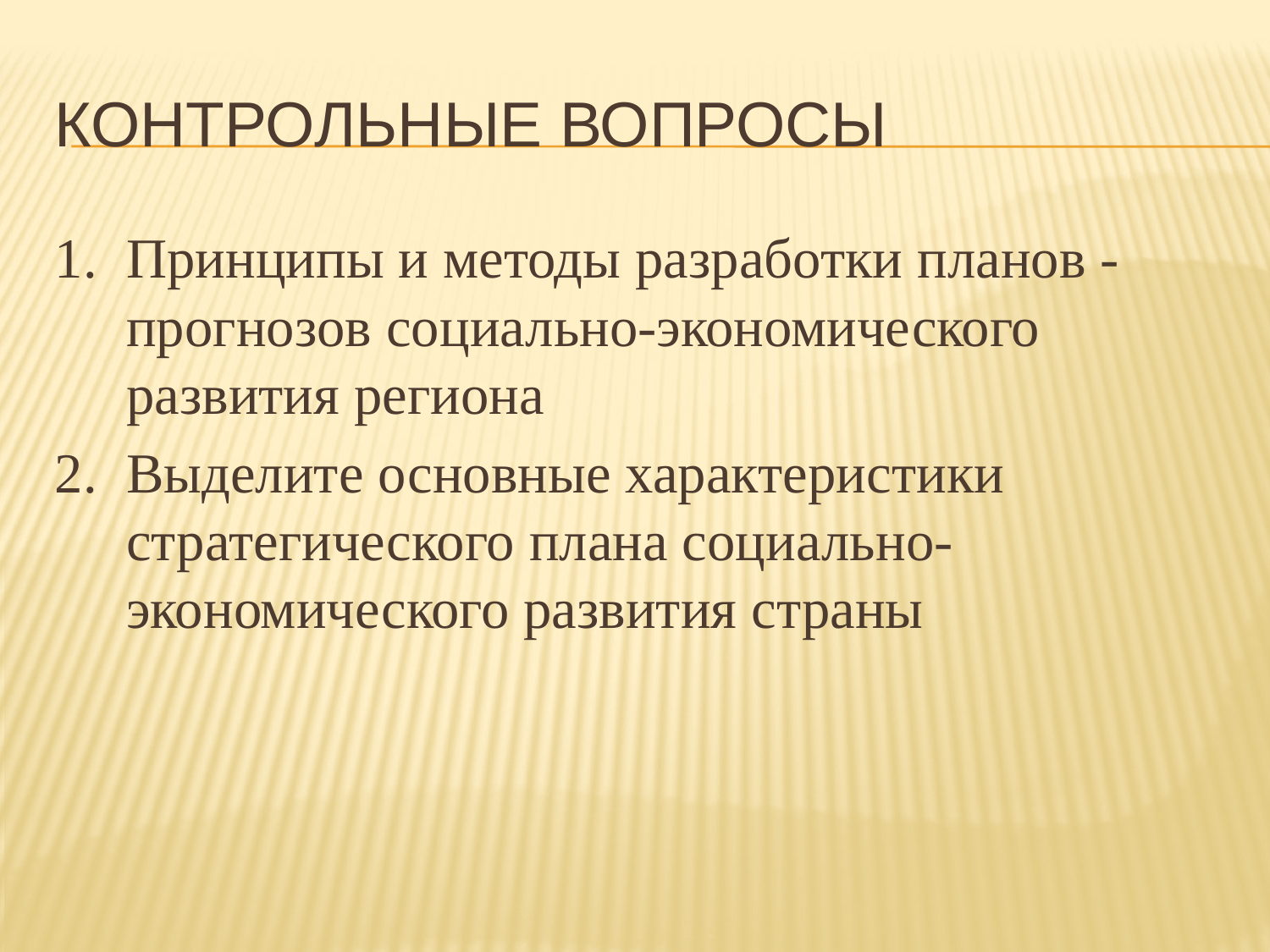

# Контрольные вопросы
Принципы и методы разработки планов - прогнозов социально-экономического развития региона
Выделите основные характеристики стратегического плана социально-экономического развития страны